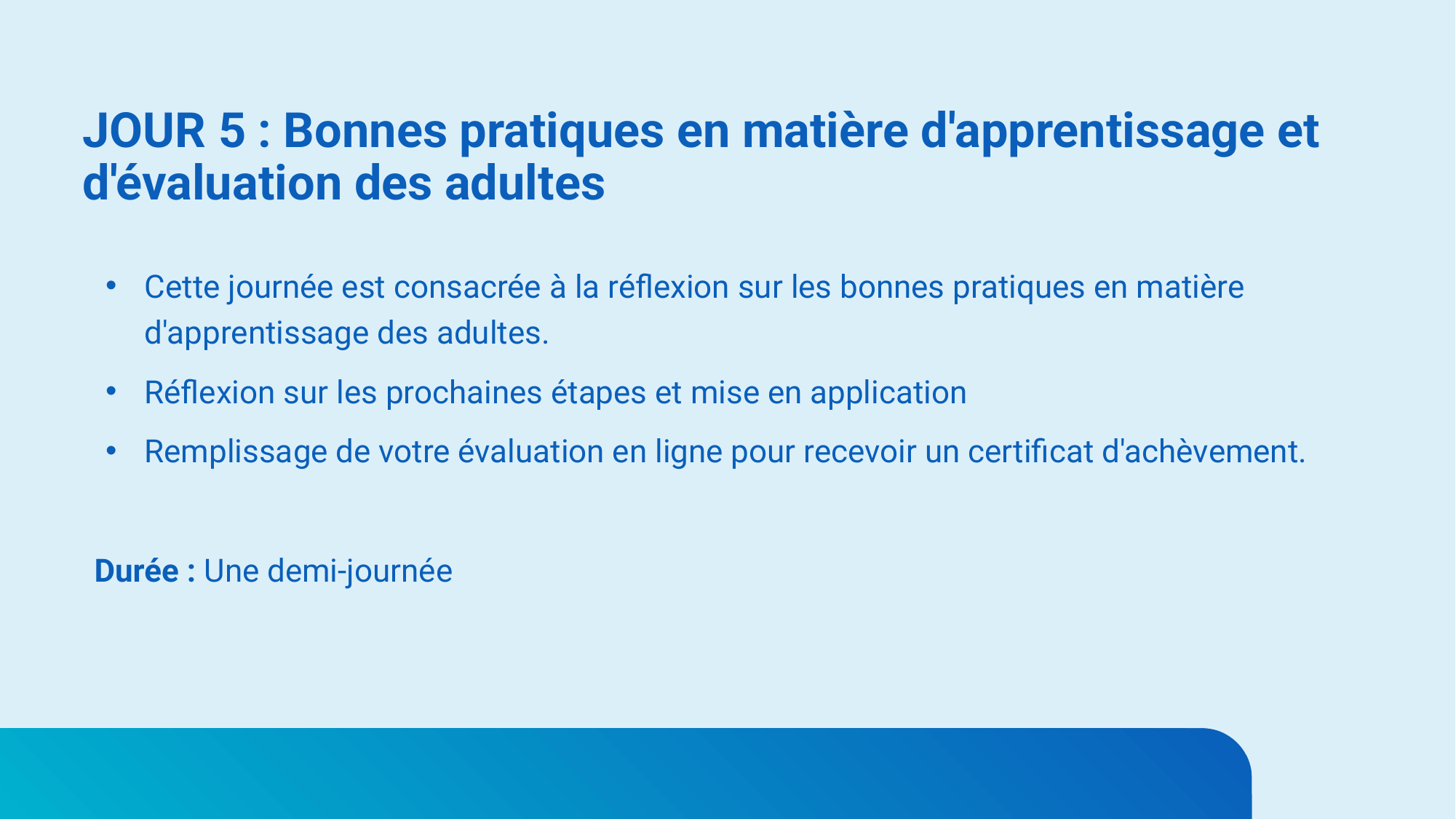

# JOUR 5 : Bonnes pratiques en matière d'apprentissage et d'évaluation des adultes
Cette journée est consacrée à la réflexion sur les bonnes pratiques en matière d'apprentissage des adultes.
Réflexion sur les prochaines étapes et mise en application
Remplissage de votre évaluation en ligne pour recevoir un certificat d'achèvement.

Durée : Une demi-journée